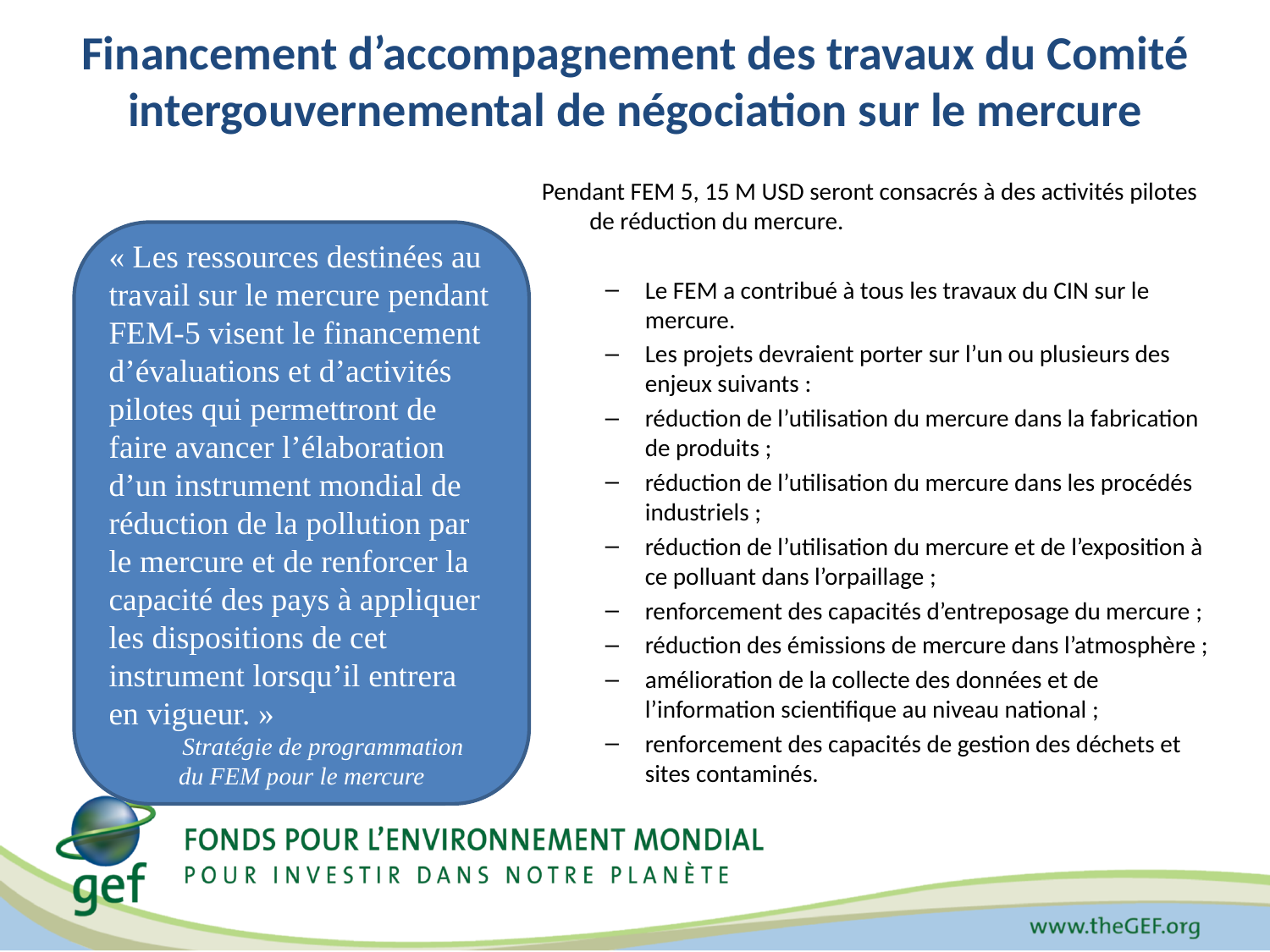

# Financement d’accompagnement des travaux du Comité intergouvernemental de négociation sur le mercure
Pendant FEM 5, 15 M USD seront consacrés à des activités pilotes de réduction du mercure.

Le FEM a contribué à tous les travaux du CIN sur le mercure.
Les projets devraient porter sur l’un ou plusieurs des enjeux suivants :
réduction de l’utilisation du mercure dans la fabrication de produits ;
réduction de l’utilisation du mercure dans les procédés industriels ;
réduction de l’utilisation du mercure et de l’exposition à ce polluant dans l’orpaillage ;
renforcement des capacités d’entreposage du mercure ;
réduction des émissions de mercure dans l’atmosphère ;
amélioration de la collecte des données et de l’information scientifique au niveau national ;
renforcement des capacités de gestion des déchets et sites contaminés.

« Les ressources destinées au travail sur le mercure pendant FEM-5 visent le financement d’évaluations et d’activités pilotes qui permettront de faire avancer l’élaboration d’un instrument mondial de réduction de la pollution par le mercure et de renforcer la capacité des pays à appliquer les dispositions de cet instrument lorsqu’il entrera en vigueur. »
        Stratégie de programmation
du FEM pour le mercure